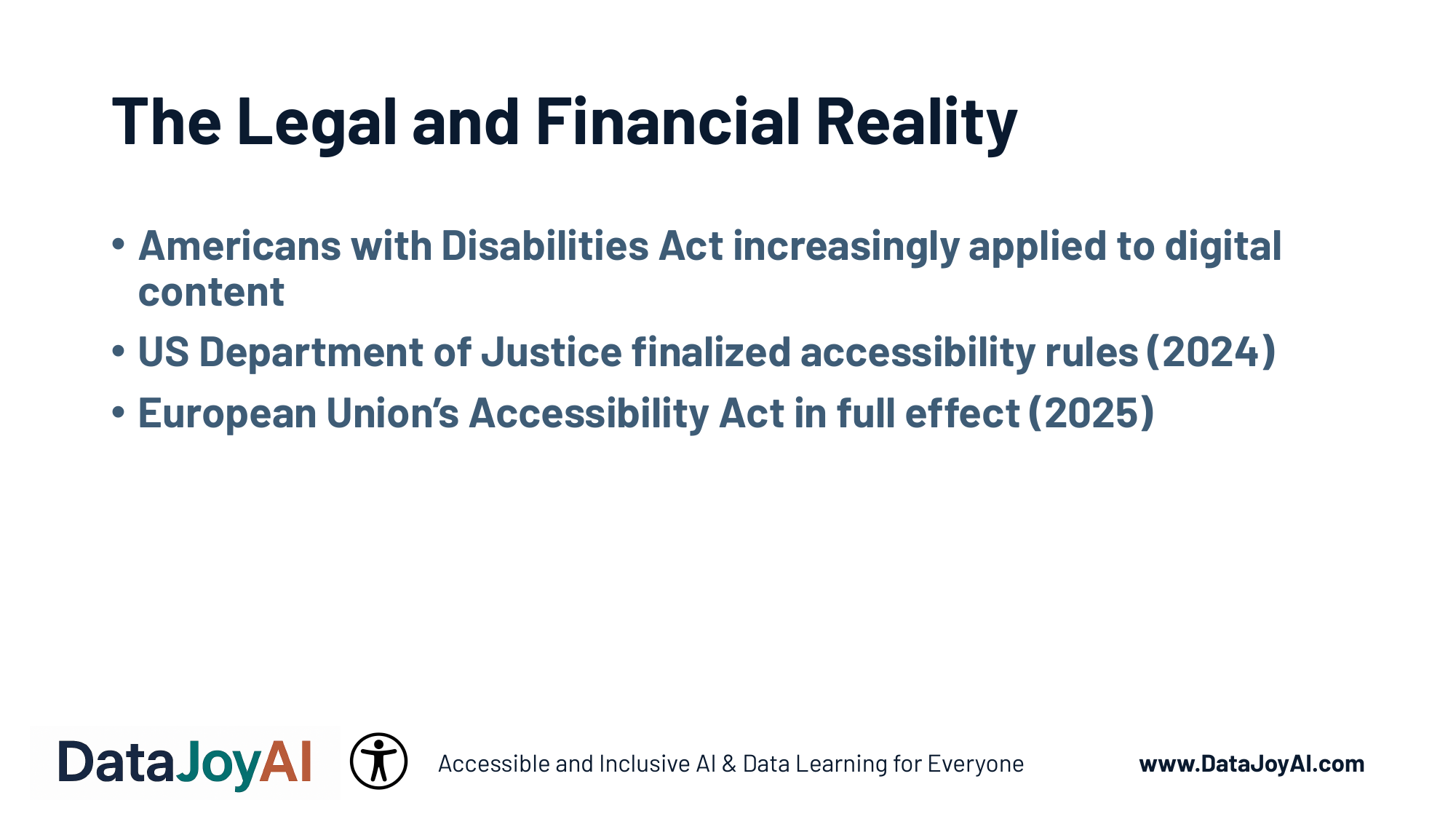

# The Legal and Financial Reality
Americans with Disabilities Act increasingly applied to digital content
US Department of Justice finalized accessibility rules (2024)
European Union’s Accessibility Act in full effect (2025)